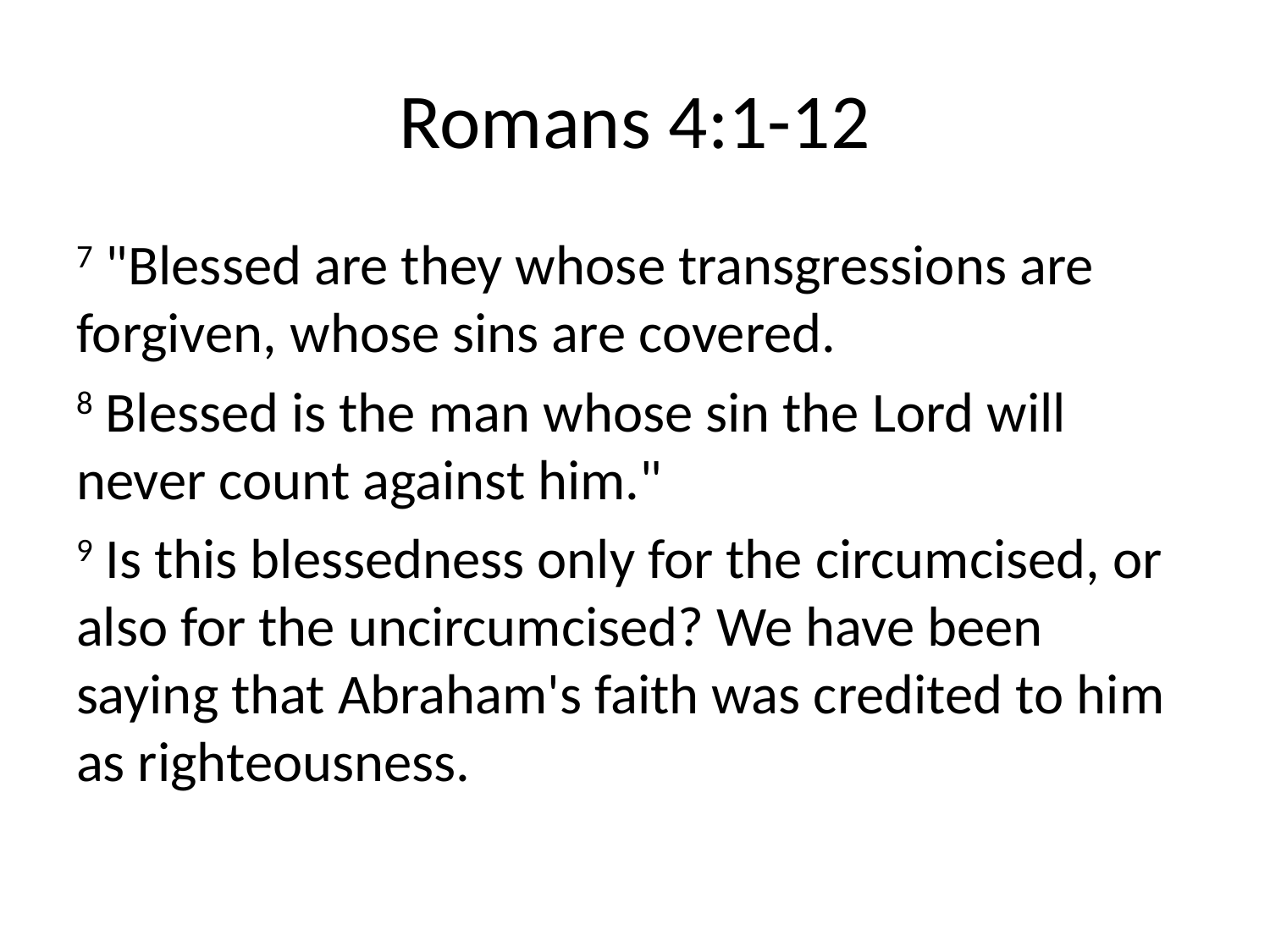

# Romans 4:1-12
7 "Blessed are they whose transgressions are forgiven, whose sins are covered.
8 Blessed is the man whose sin the Lord will never count against him."
9 Is this blessedness only for the circumcised, or also for the uncircumcised? We have been saying that Abraham's faith was credited to him as righteousness.